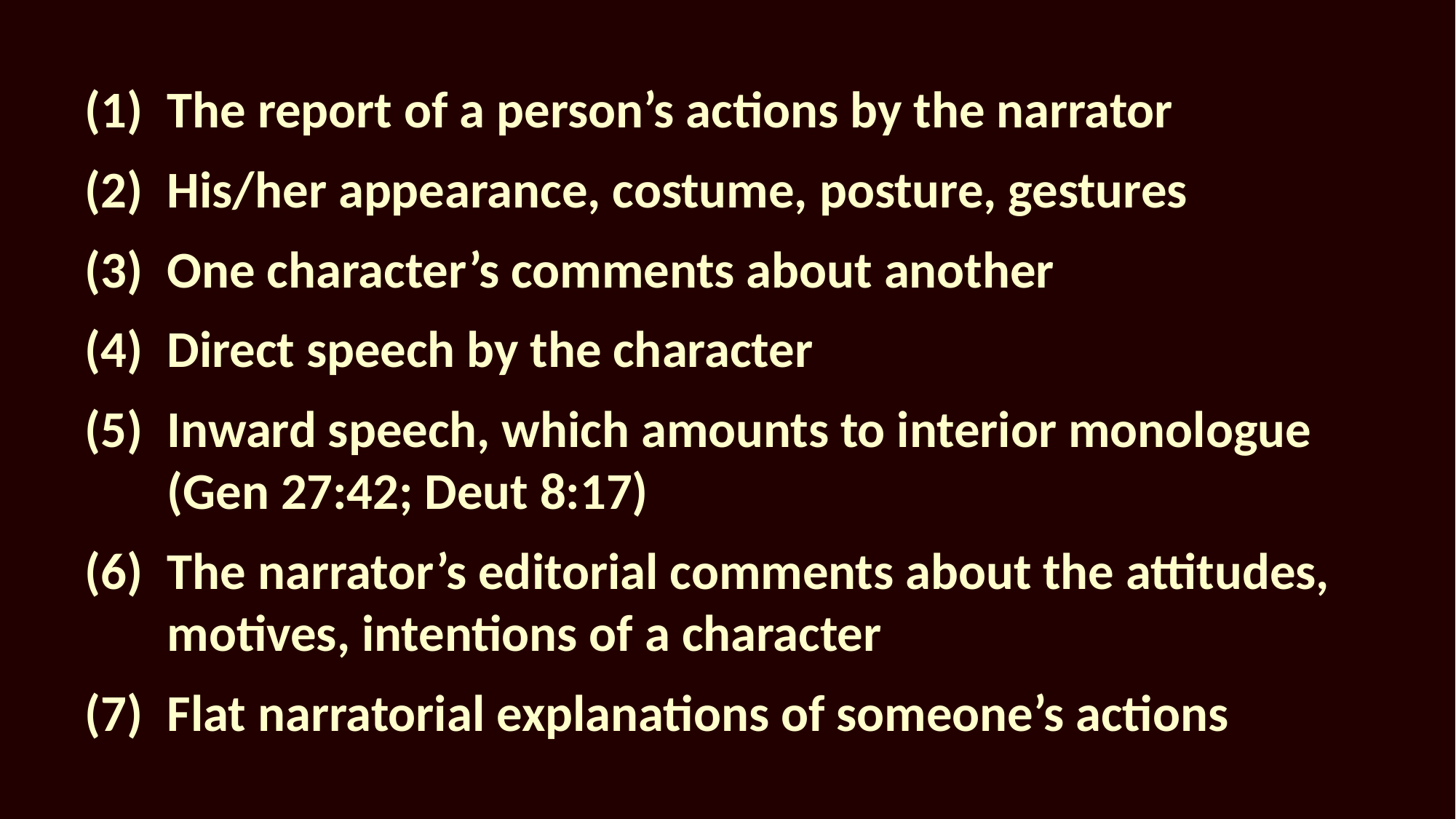

The report of a person’s actions by the narrator
His/her appearance, costume, posture, gestures
One character’s comments about another
Direct speech by the character
Inward speech, which amounts to interior monologue (Gen 27:42; Deut 8:17)
The narrator’s editorial comments about the attitudes, motives, intentions of a character
Flat narratorial explanations of someone’s actions